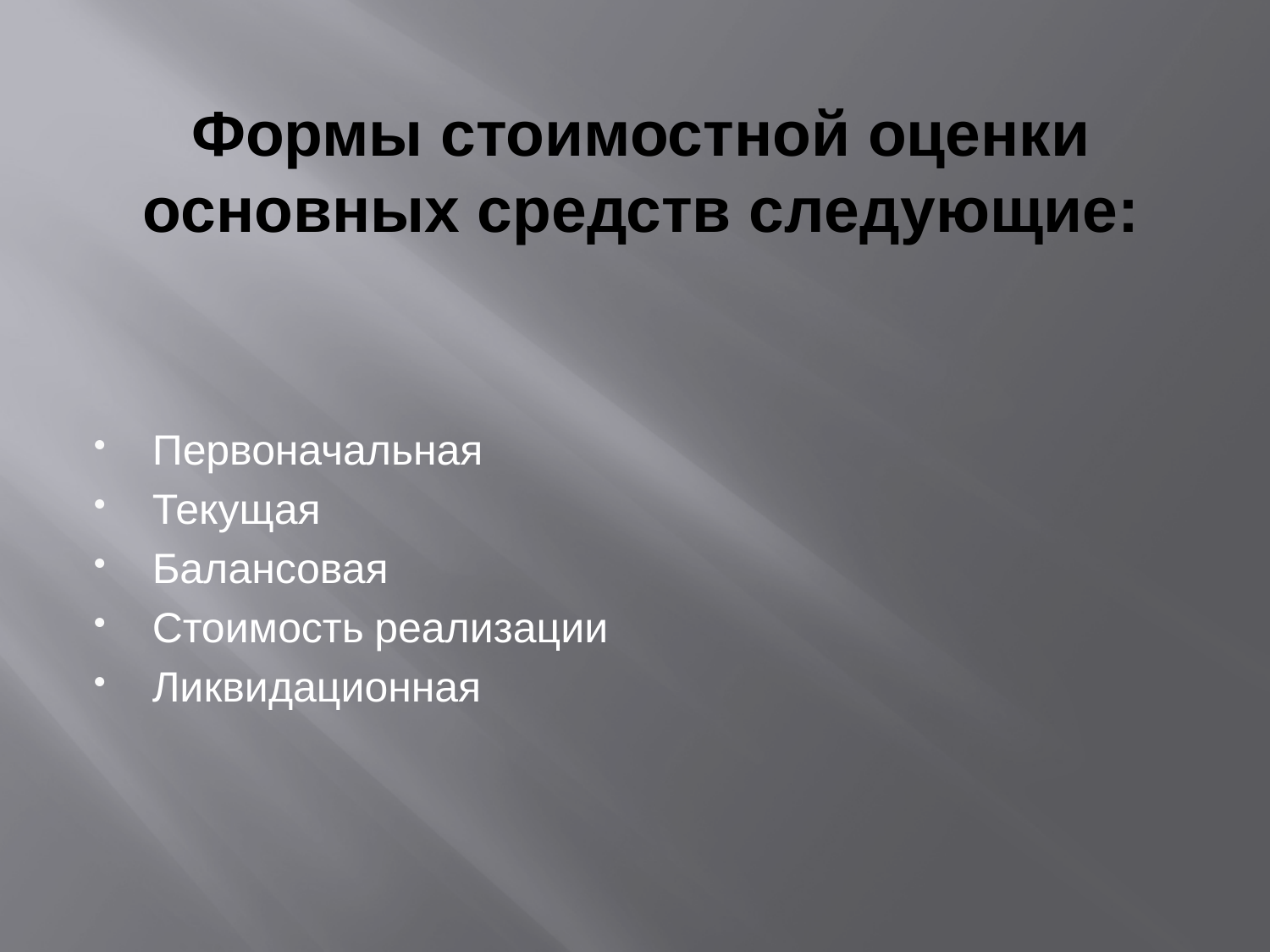

# Формы стоимостной оценки основных средств следующие:
Первоначальная
Текущая
Балансовая
Стоимость реализации
Ликвидационная